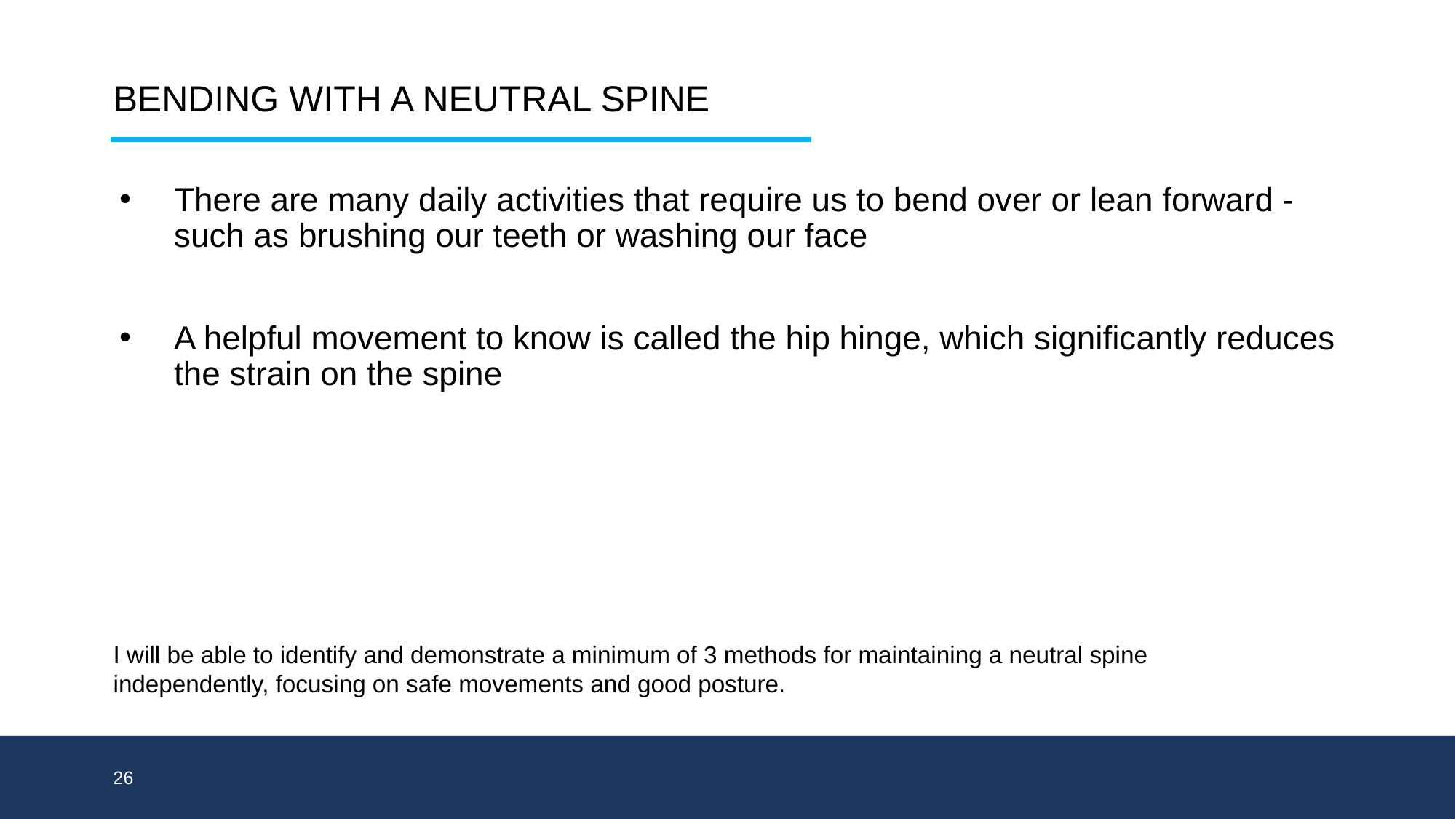

# Bending with a Neutral Spine
There are many daily activities that require us to bend over or lean forward - such as brushing our teeth or washing our face

A helpful movement to know is called the hip hinge, which significantly reduces the strain on the spine

I will be able to identify and demonstrate a minimum of 3 methods for maintaining a neutral spine independently, focusing on safe movements and good posture.